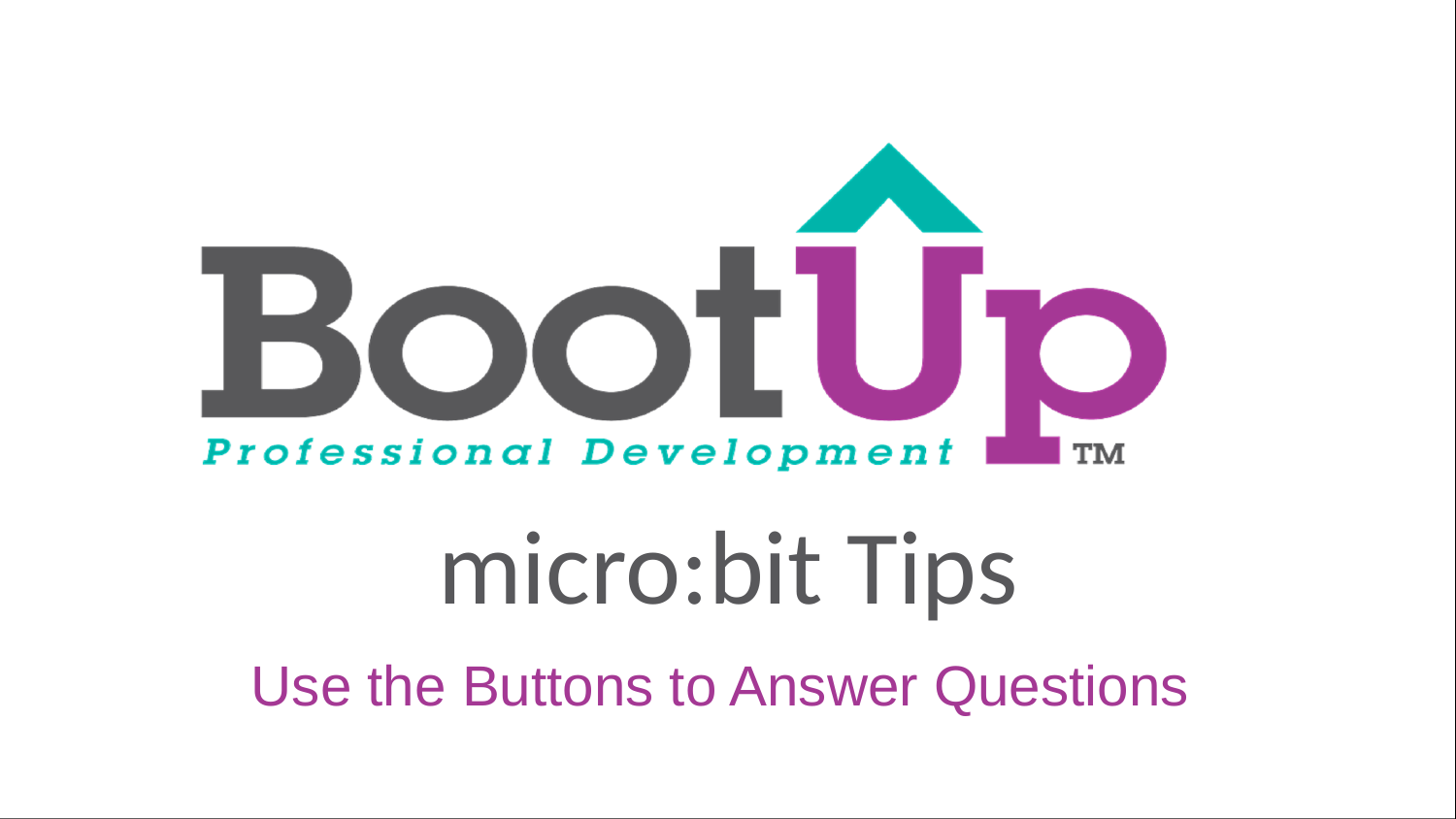

# micro:bit Tips
Use the Buttons to Answer Questions